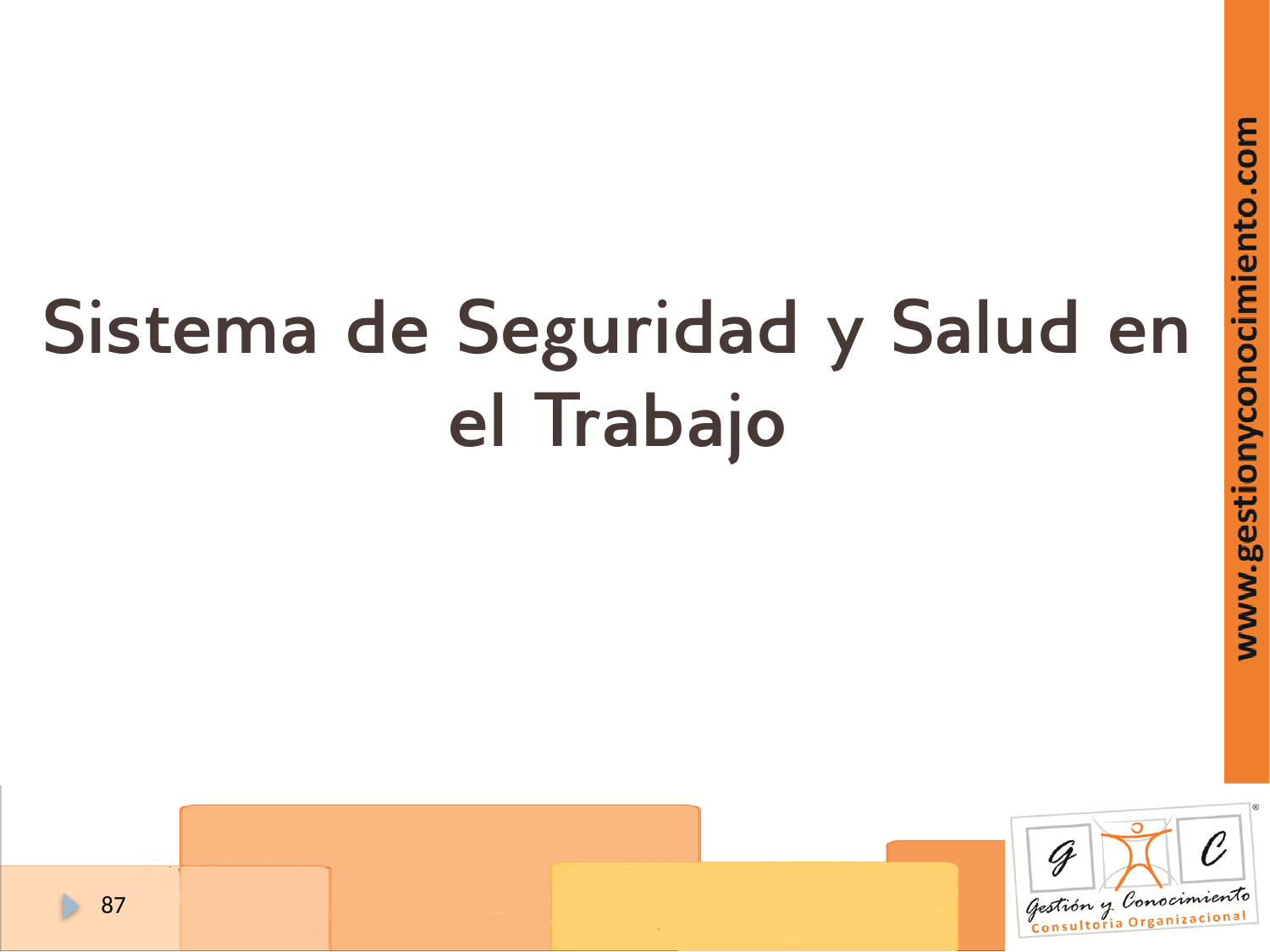

Sistema de Seguridad y Salud en el Trabajo
87